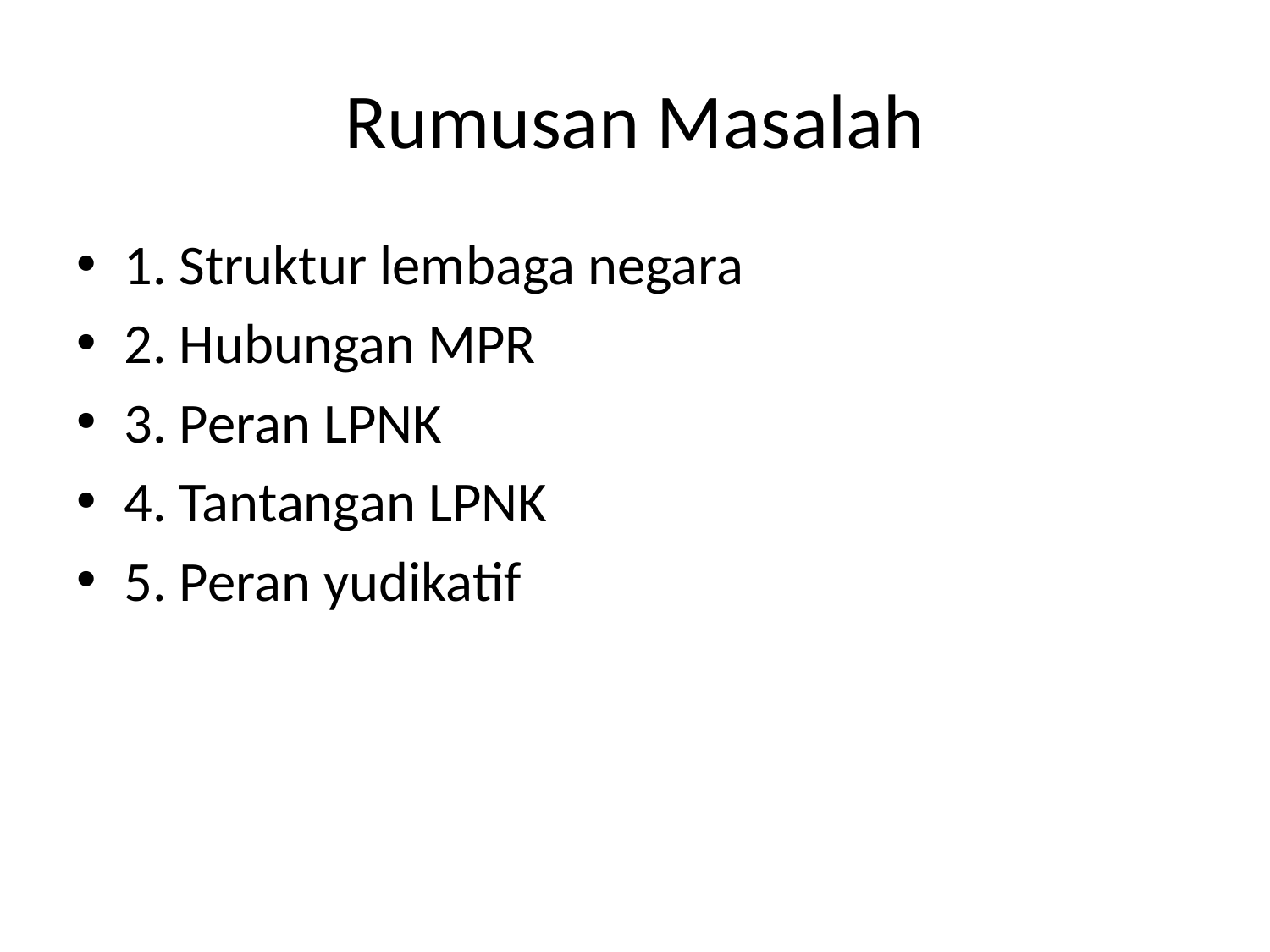

# Rumusan Masalah
1. Struktur lembaga negara
2. Hubungan MPR
3. Peran LPNK
4. Tantangan LPNK
5. Peran yudikatif